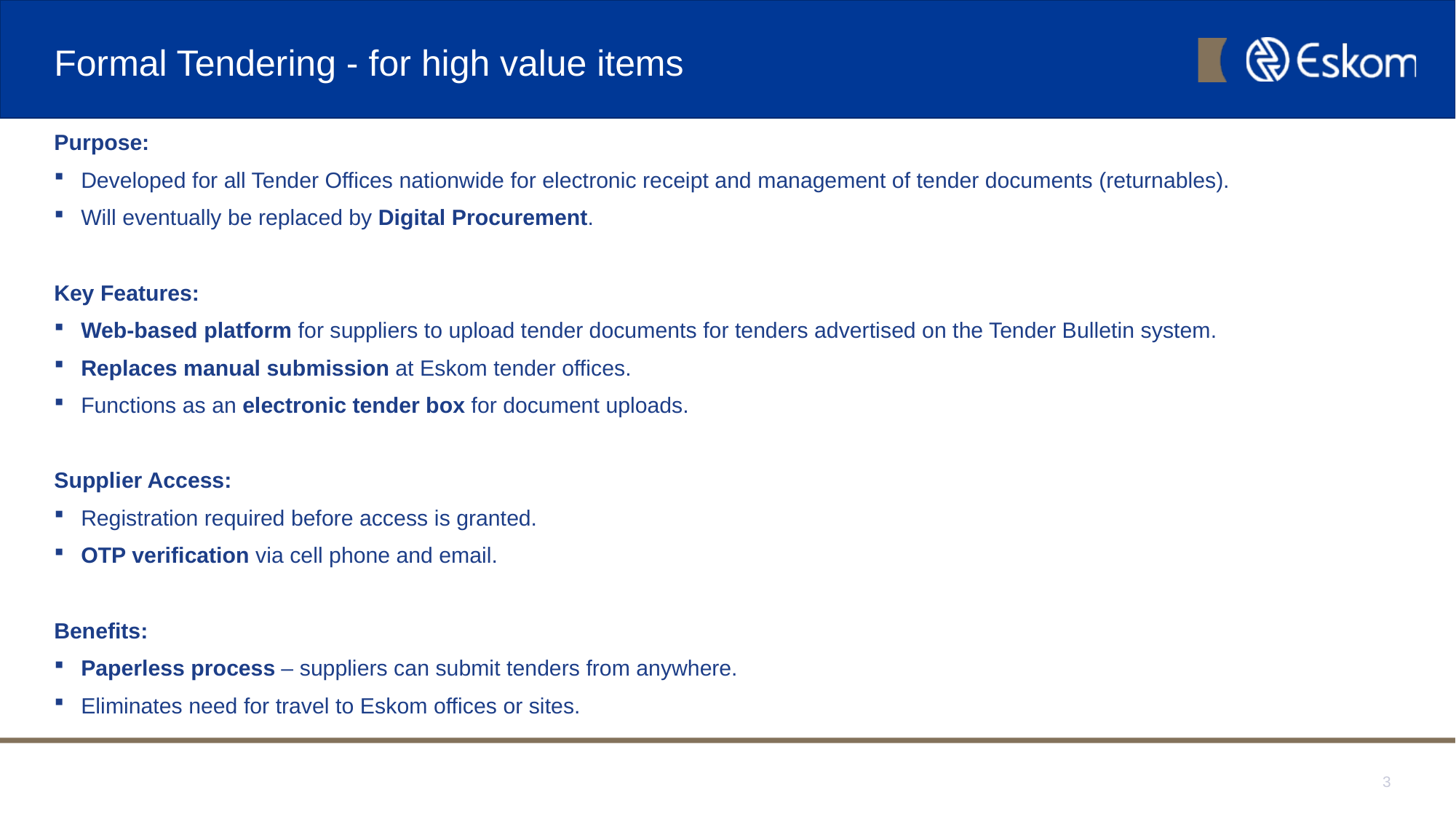

# Formal Tendering - for high value items
Purpose:
Developed for all Tender Offices nationwide for electronic receipt and management of tender documents (returnables).
Will eventually be replaced by Digital Procurement.

Key Features:
Web-based platform for suppliers to upload tender documents for tenders advertised on the Tender Bulletin system.
Replaces manual submission at Eskom tender offices.
Functions as an electronic tender box for document uploads.

Supplier Access:
Registration required before access is granted.
OTP verification via cell phone and email.

Benefits:
Paperless process – suppliers can submit tenders from anywhere.
Eliminates need for travel to Eskom offices or sites.

3